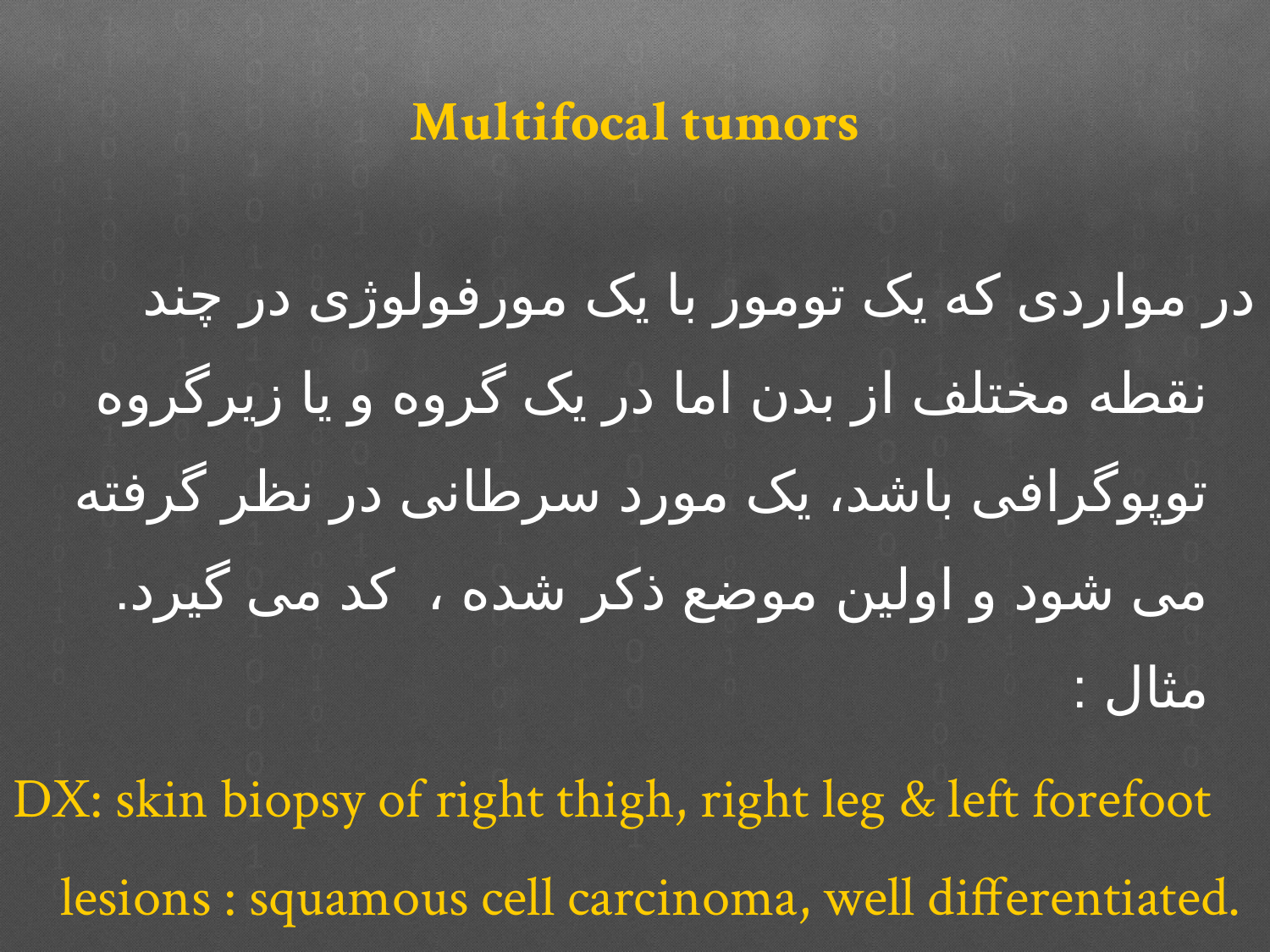

# Multifocal tumors
در مواردی که یک تومور با یک مورفولوژی در چند نقطه مختلف از بدن اما در یک گروه و یا زیرگروه توپوگرافی باشد، یک مورد سرطانی در نظر گرفته می شود و اولین موضع ذکر شده ،  کد می گیرد. مثال :
DX: skin biopsy of right thigh, right leg & left forefoot lesions : squamous cell carcinoma, well differentiated.
C44.7  M-8070/31